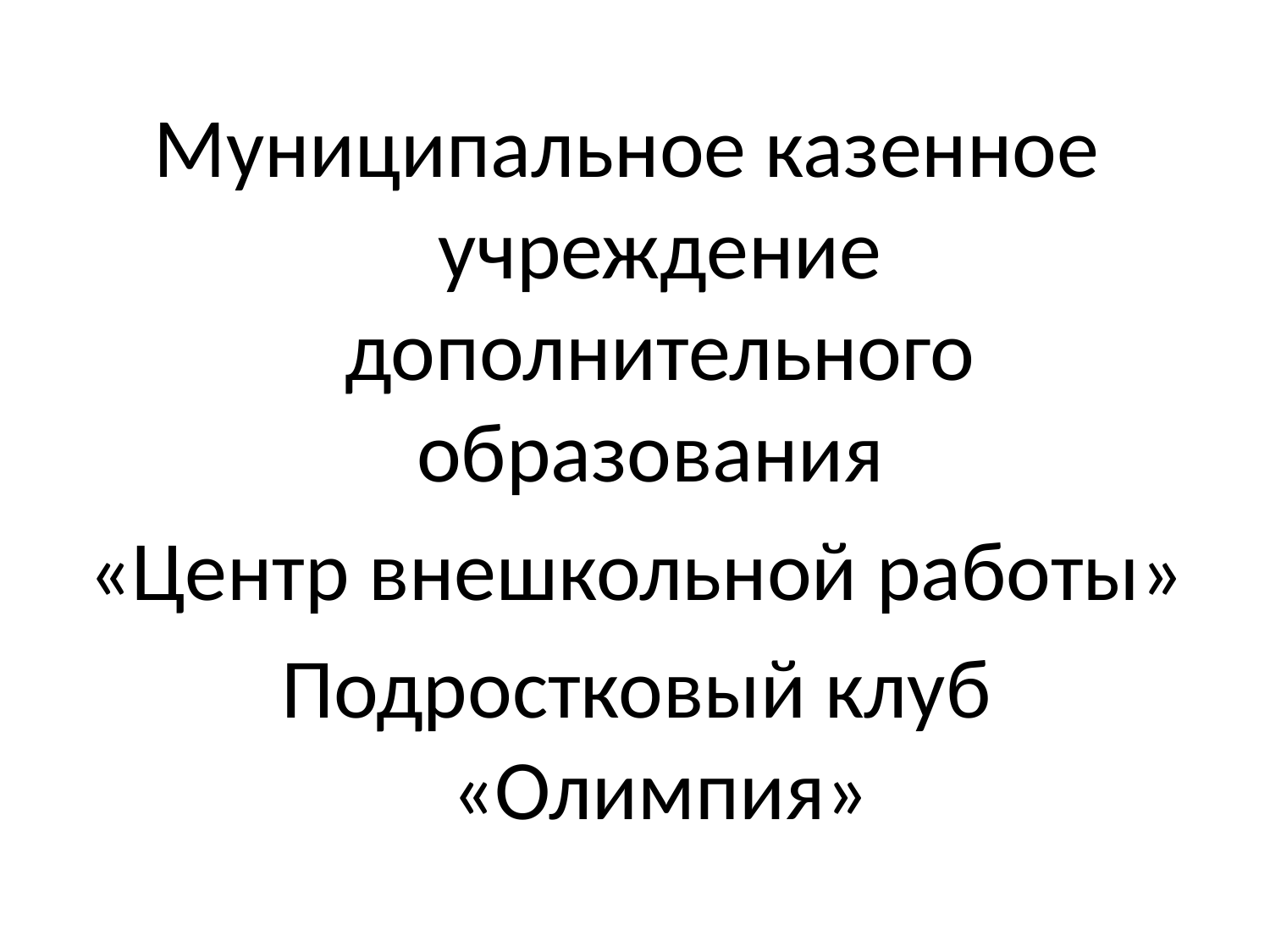

Муниципальное казенное  учреждение дополнительного образования
«Центр внешкольной работы»
Подростковый клуб «Олимпия»